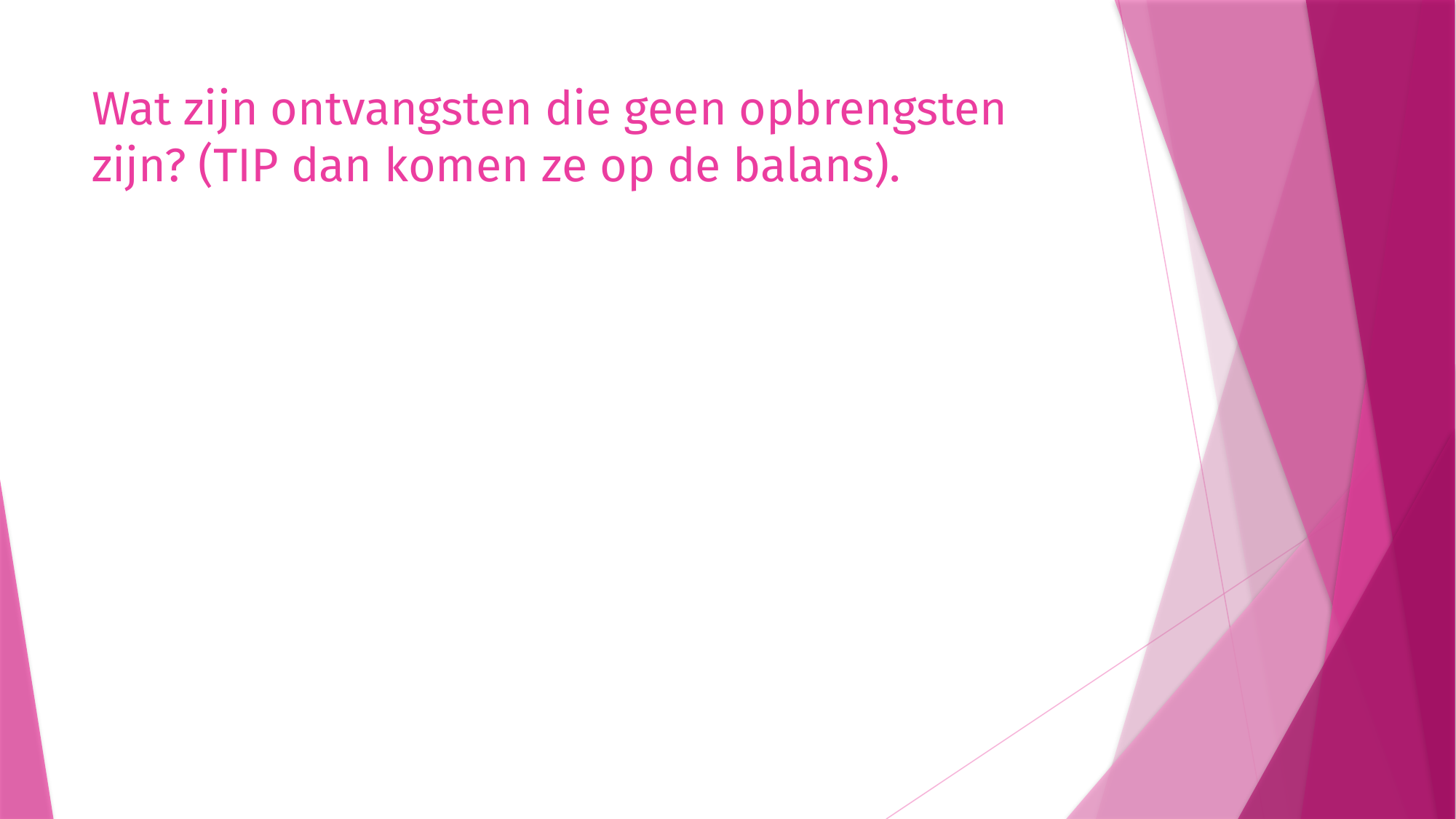

# Wat zijn ontvangsten die geen opbrengsten zijn? (TIP dan komen ze op de balans).